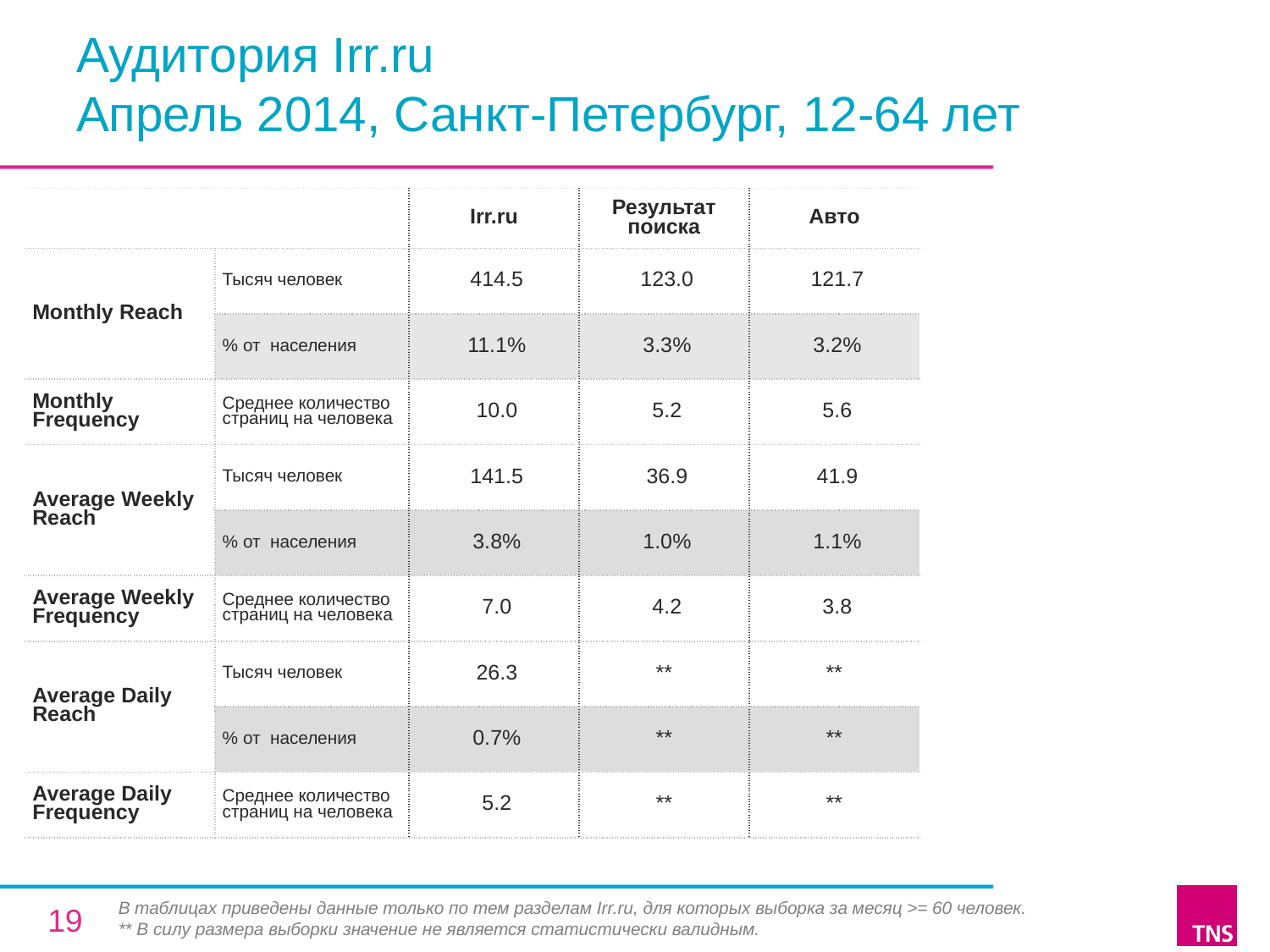

# Аудитория Irr.ru Апрель 2014, Санкт-Петербург, 12-64 лет
|  |  | Irr.ru | Результат поиска | Авто |
| --- | --- | --- | --- | --- |
| Monthly Reach | Тысяч человек | 414.5 | 123.0 | 121.7 |
|  | % от населения | 11.1% | 3.3% | 3.2% |
| Monthly Frequency | Среднее количество страниц на человека | 10.0 | 5.2 | 5.6 |
| Average Weekly Reach | Тысяч человек | 141.5 | 36.9 | 41.9 |
|  | % от населения | 3.8% | 1.0% | 1.1% |
| Average Weekly Frequency | Среднее количество страниц на человека | 7.0 | 4.2 | 3.8 |
| Average Daily Reach | Тысяч человек | 26.3 | \*\* | \*\* |
|  | % от населения | 0.7% | \*\* | \*\* |
| Average Daily Frequency | Среднее количество страниц на человека | 5.2 | \*\* | \*\* |
В таблицах приведены данные только по тем разделам Irr.ru, для которых выборка за месяц >= 60 человек.
** В силу размера выборки значение не является статистически валидным.
19